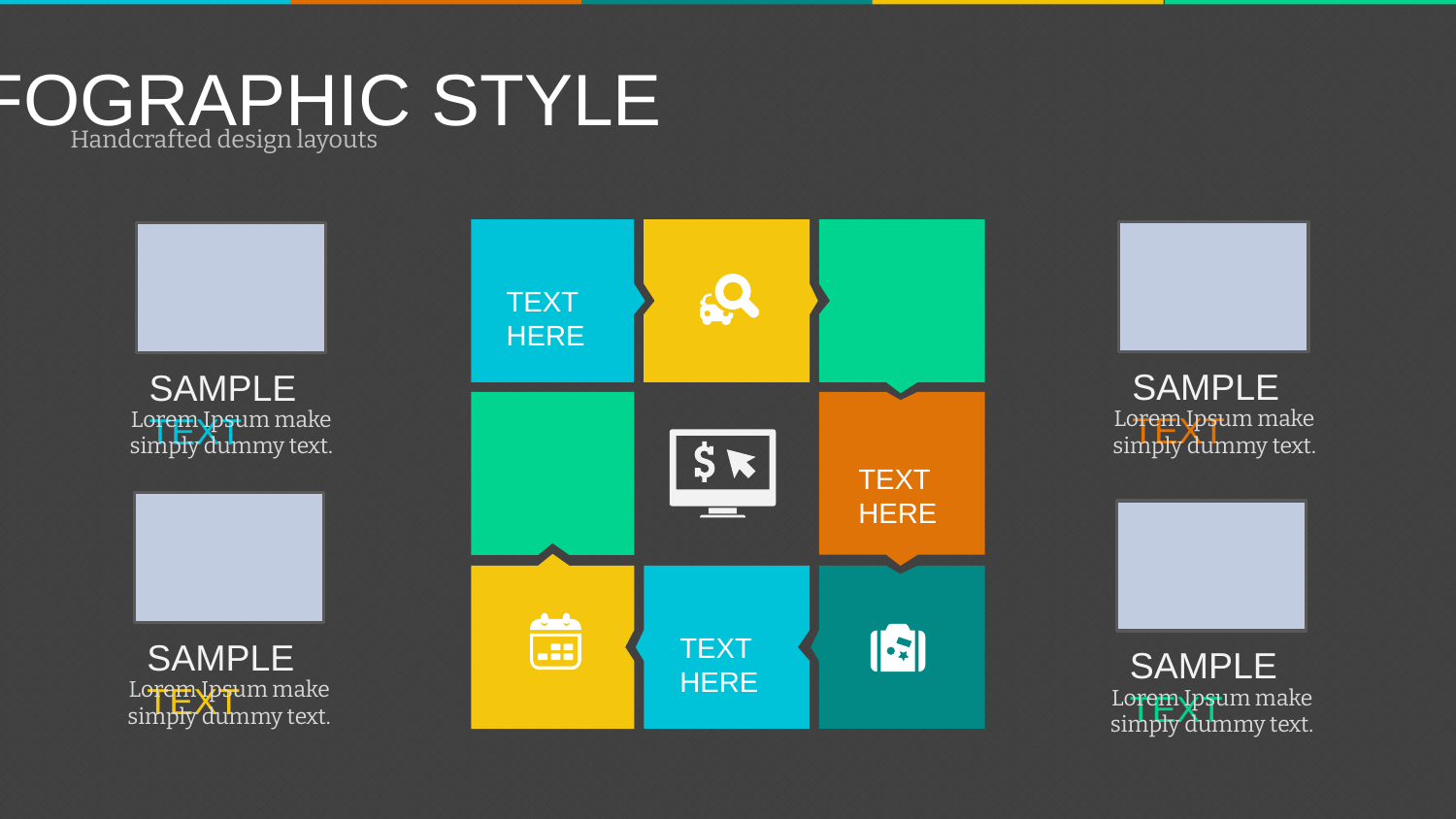

INFOGRAPHIC STYLE
Handcrafted design layouts

TEXT HERE
SAMPLE TEXT
SAMPLE TEXT

Lorem Ipsum make simply dummy text.
Lorem Ipsum make simply dummy text.

TEXT HERE

TEXT HERE

SAMPLE TEXT
SAMPLE TEXT
Lorem Ipsum make simply dummy text.
Lorem Ipsum make simply dummy text.